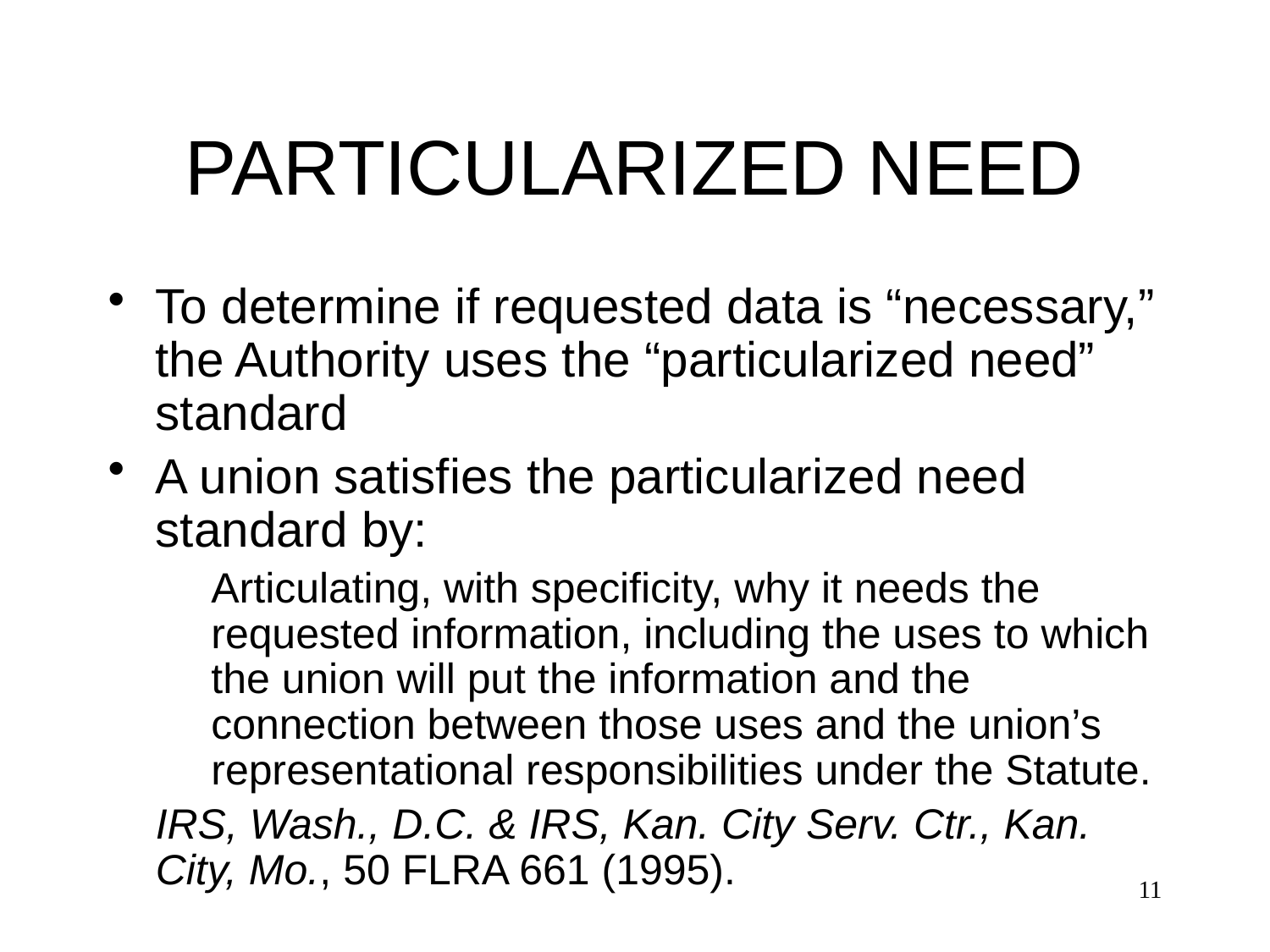

# PARTICULARIZED NEED
To determine if requested data is “necessary,” the Authority uses the “particularized need” standard
A union satisfies the particularized need standard by:
	Articulating, with specificity, why it needs the requested information, including the uses to which the union will put the information and the connection between those uses and the union’s representational responsibilities under the Statute.
	IRS, Wash., D.C. & IRS, Kan. City Serv. Ctr., Kan. City, Mo., 50 FLRA 661 (1995).
11